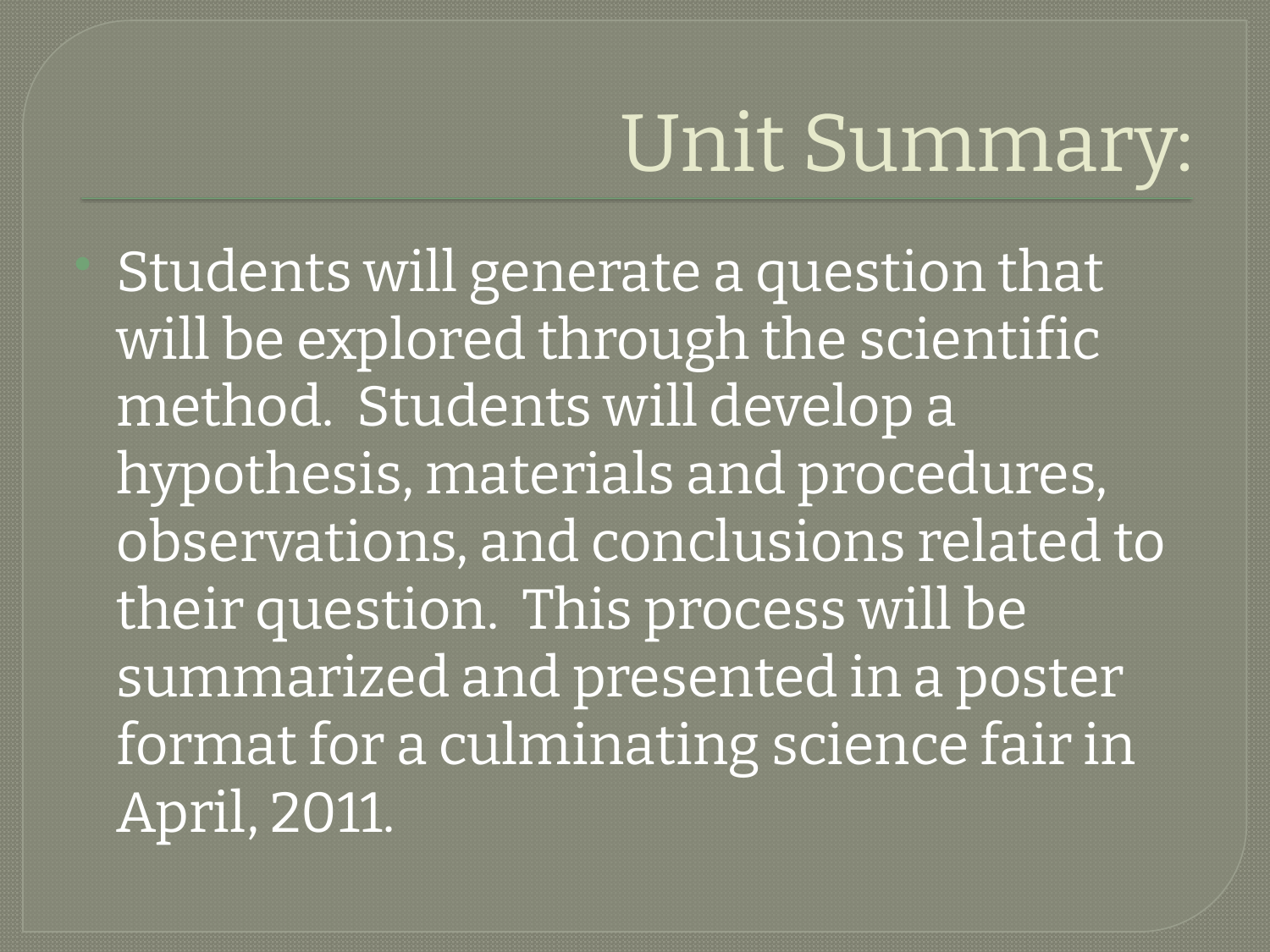

# Unit Summary:
Students will generate a question that will be explored through the scientific method.  Students will develop a hypothesis, materials and procedures, observations, and conclusions related to their question.  This process will be summarized and presented in a poster format for a culminating science fair in April, 2011.